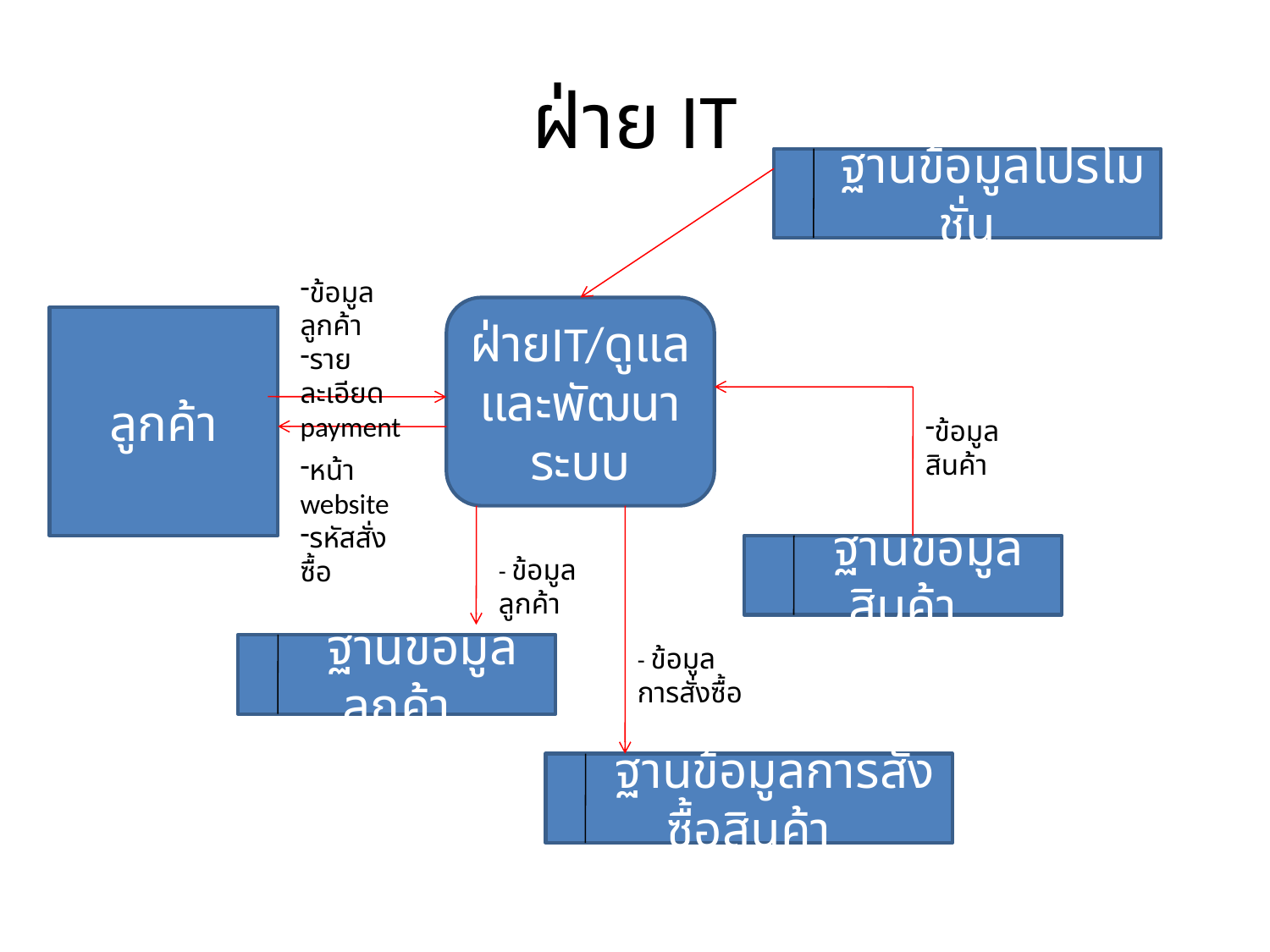

# ฝ่าย IT
    ฐานข้อมูลโปรโมชั่น
ข้อมูลลูกค้า
รายละเอียด payment

ฝ่ายIT/ดูแลและพัฒนาระบบ
ลูกค้า
ข้อมูลสินค้า
หน้า website
รหัสสั่งซื้อ

    ฐานข้อมูลสินค้า
- ข้อมูลลูกค้า
    ฐานข้อมูลลูกค้า
- ข้อมูลการสั่งซื้อ
    ฐานข้อมูลการสั่งซื้อสินค้า